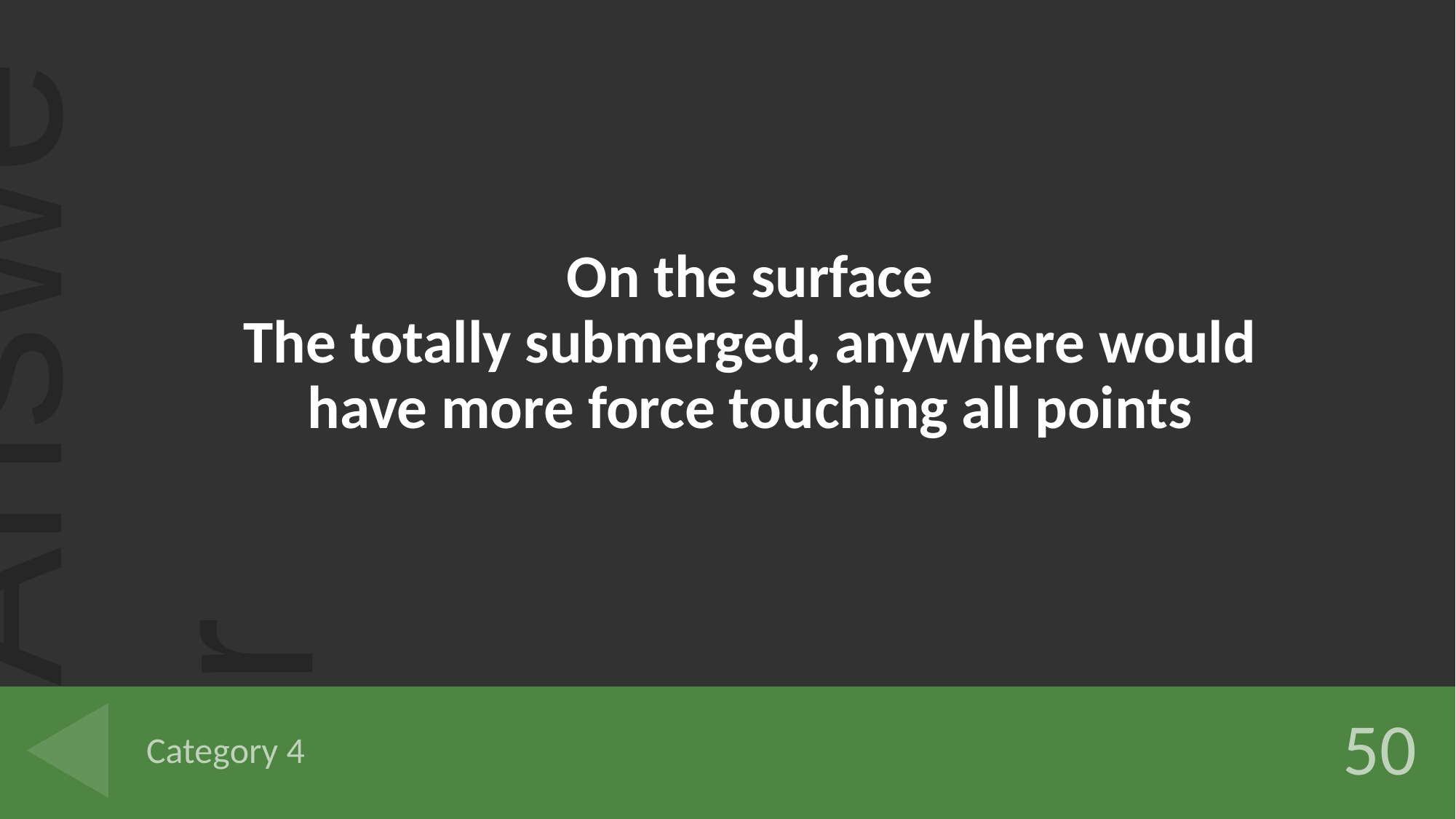

On the surface
The totally submerged, anywhere would have more force touching all points
# Category 4
50